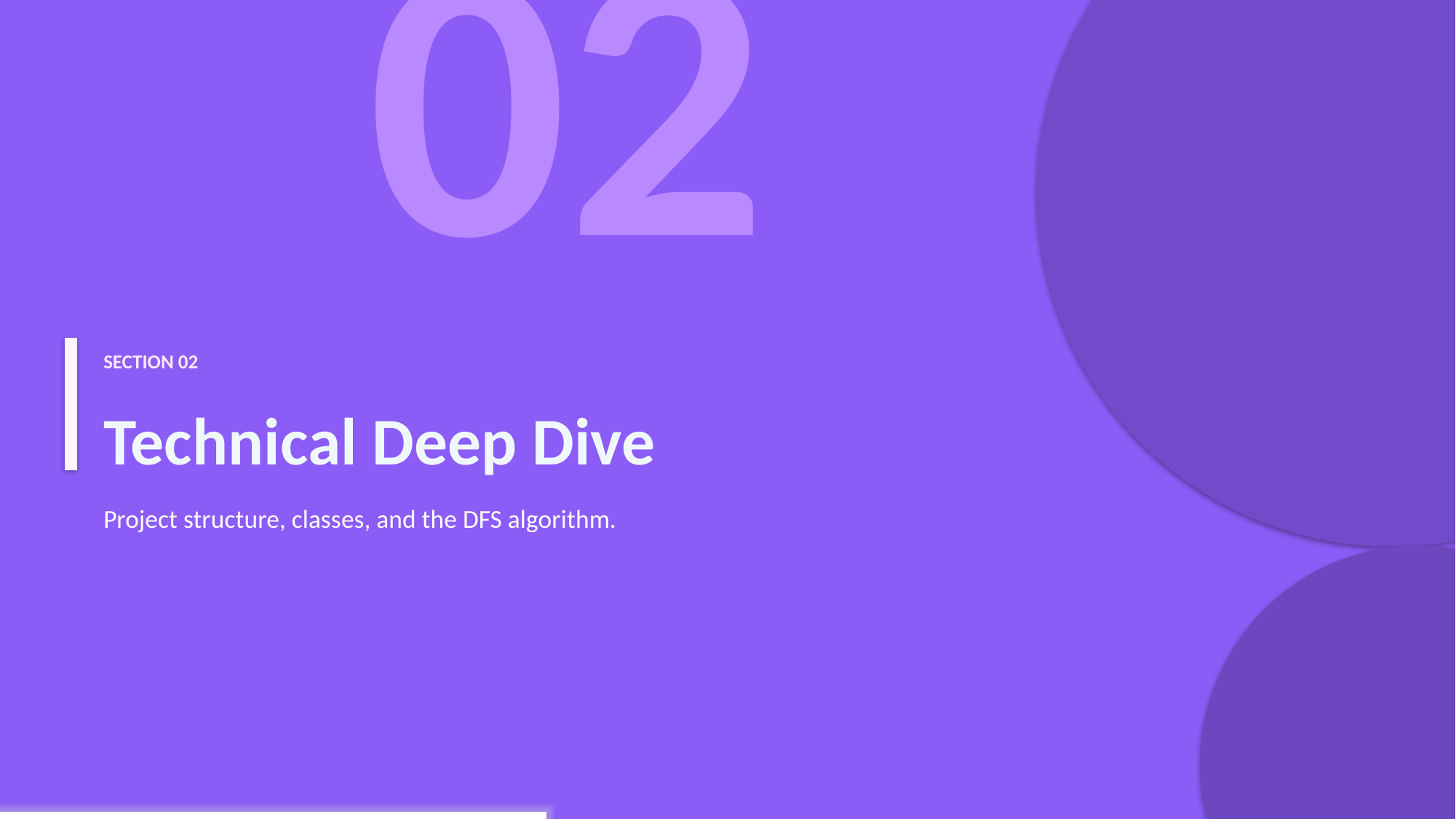

02

SECTION 02
Technical Deep Dive
Project structure, classes, and the DFS algorithm.